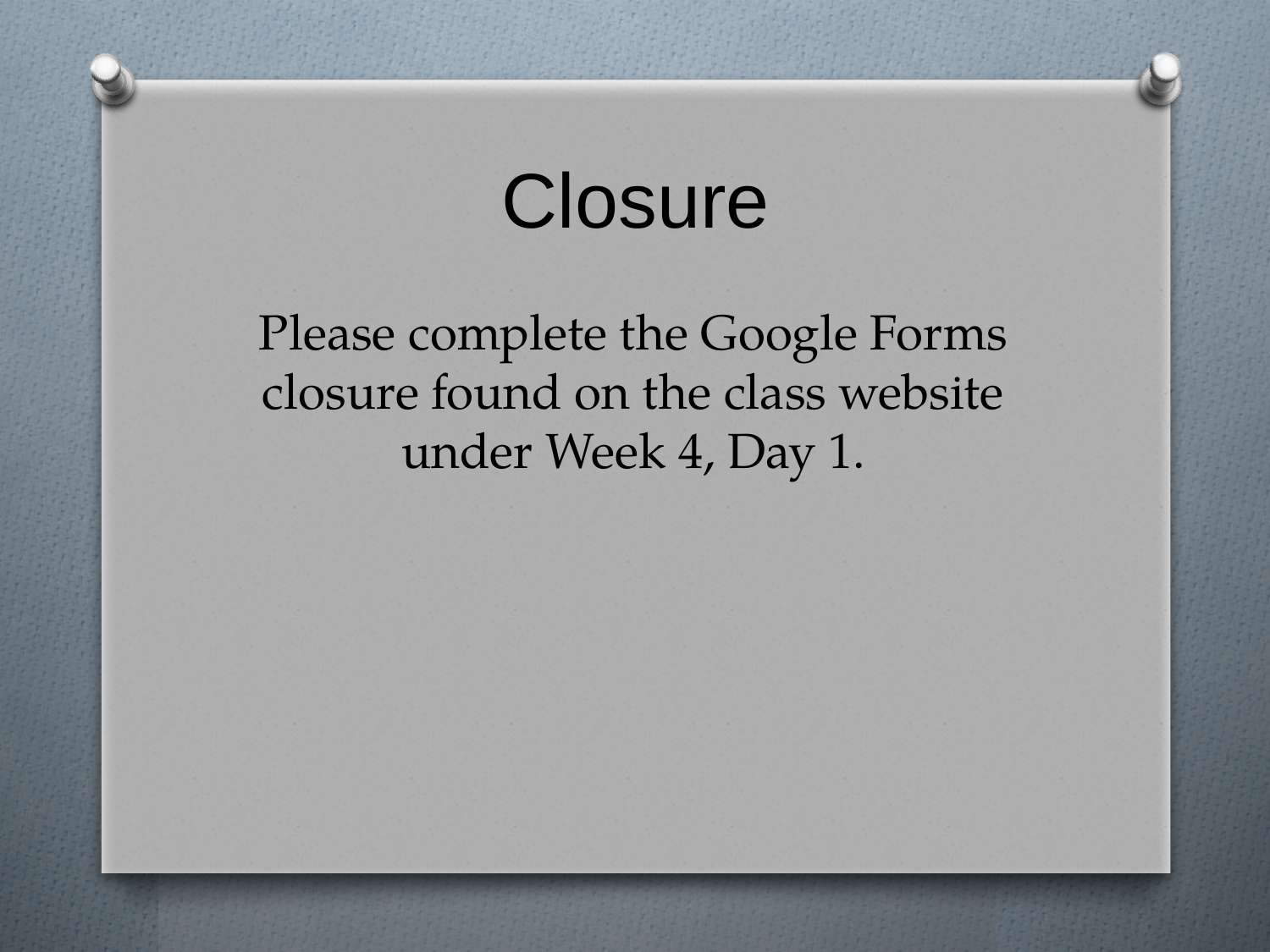

# Closure
Please complete the Google Forms closure found on the class website under Week 4, Day 1.